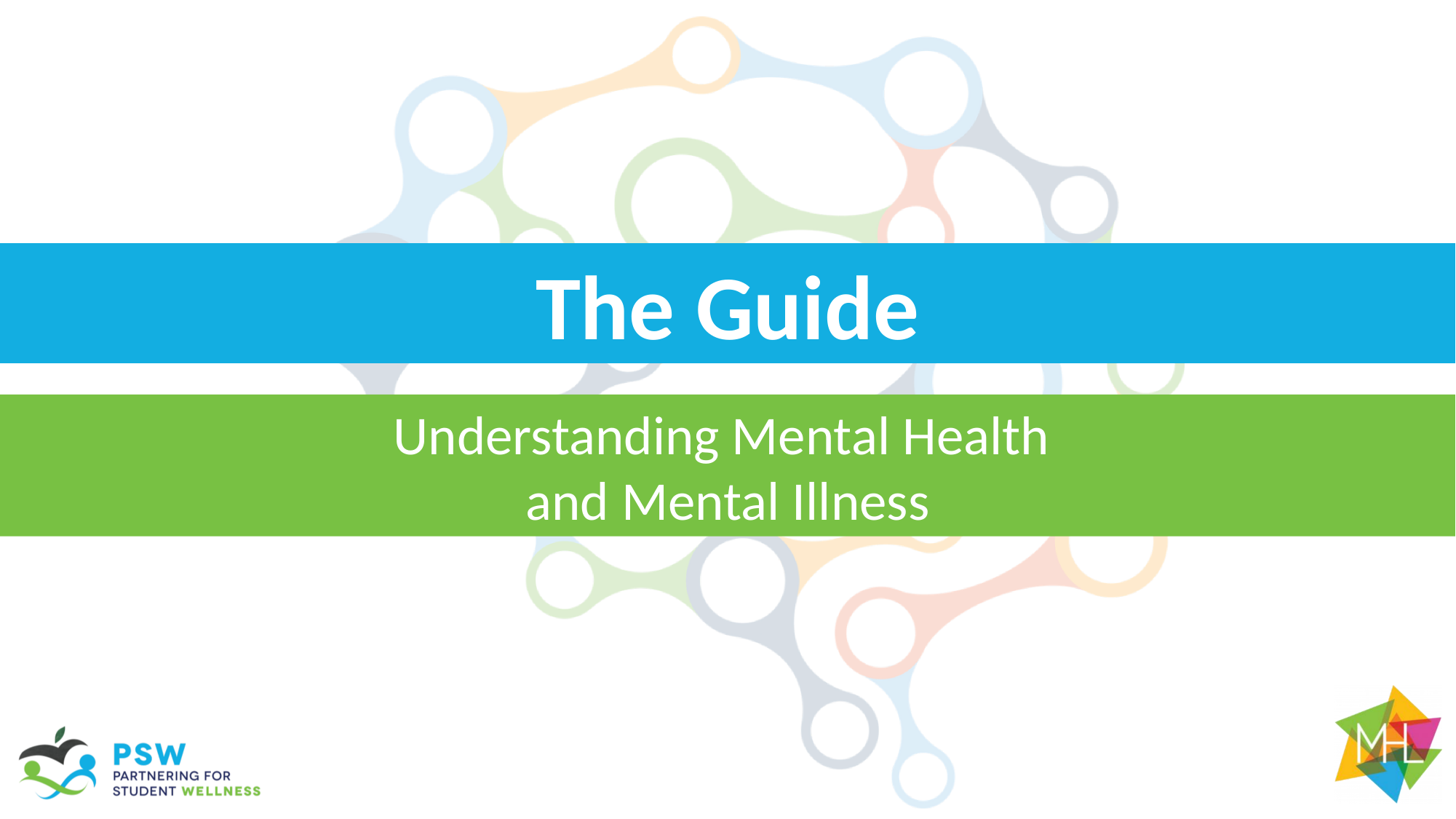

The Guide
Understanding Mental Health
and Mental Illness